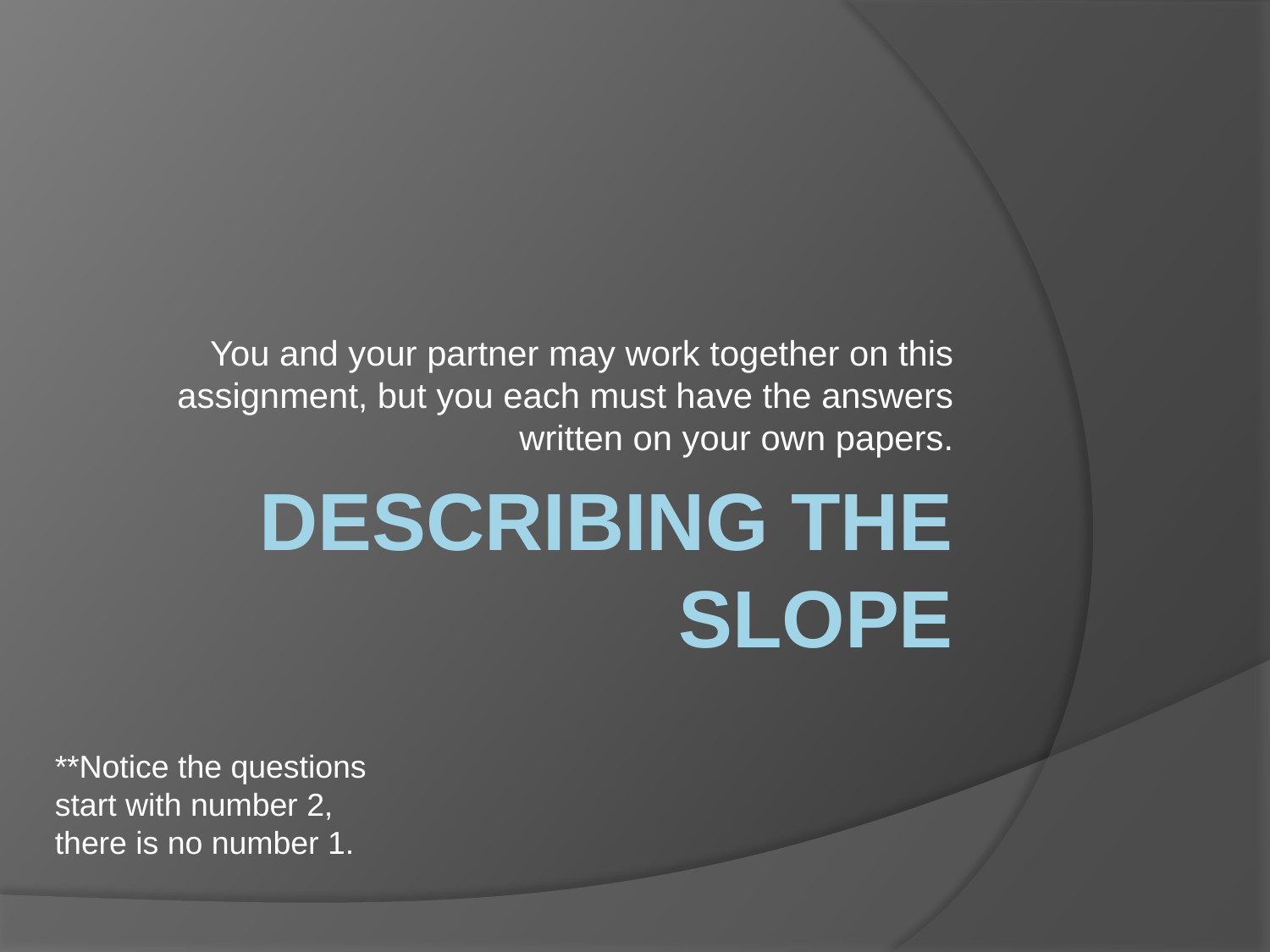

You and your partner may work together on this assignment, but you each must have the answers written on your own papers.
# Describing the Slope
**Notice the questions start with number 2, there is no number 1.